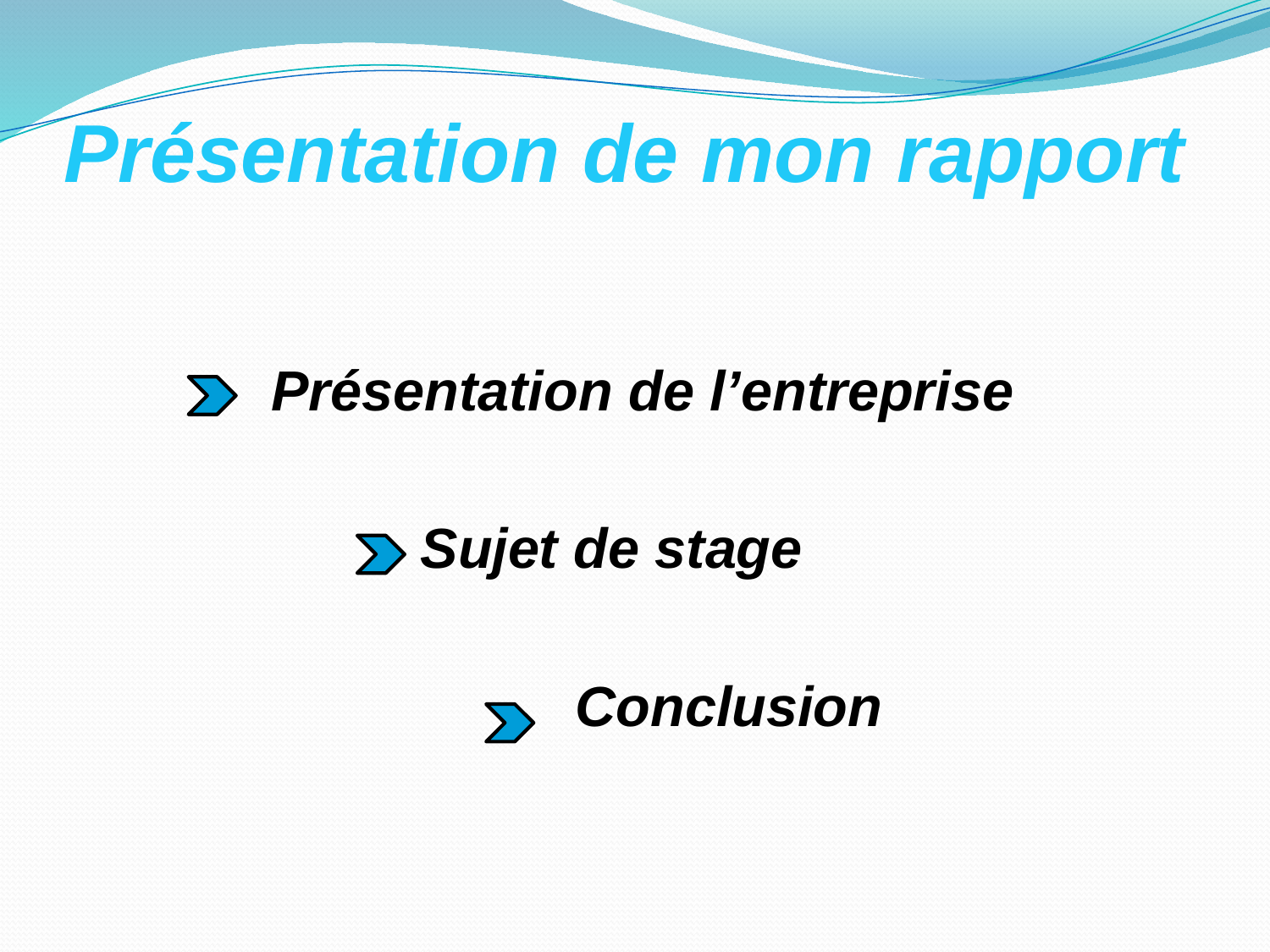

# Présentation de mon rapport

  Présentation de l’entreprise

Sujet de stage

            Conclusion